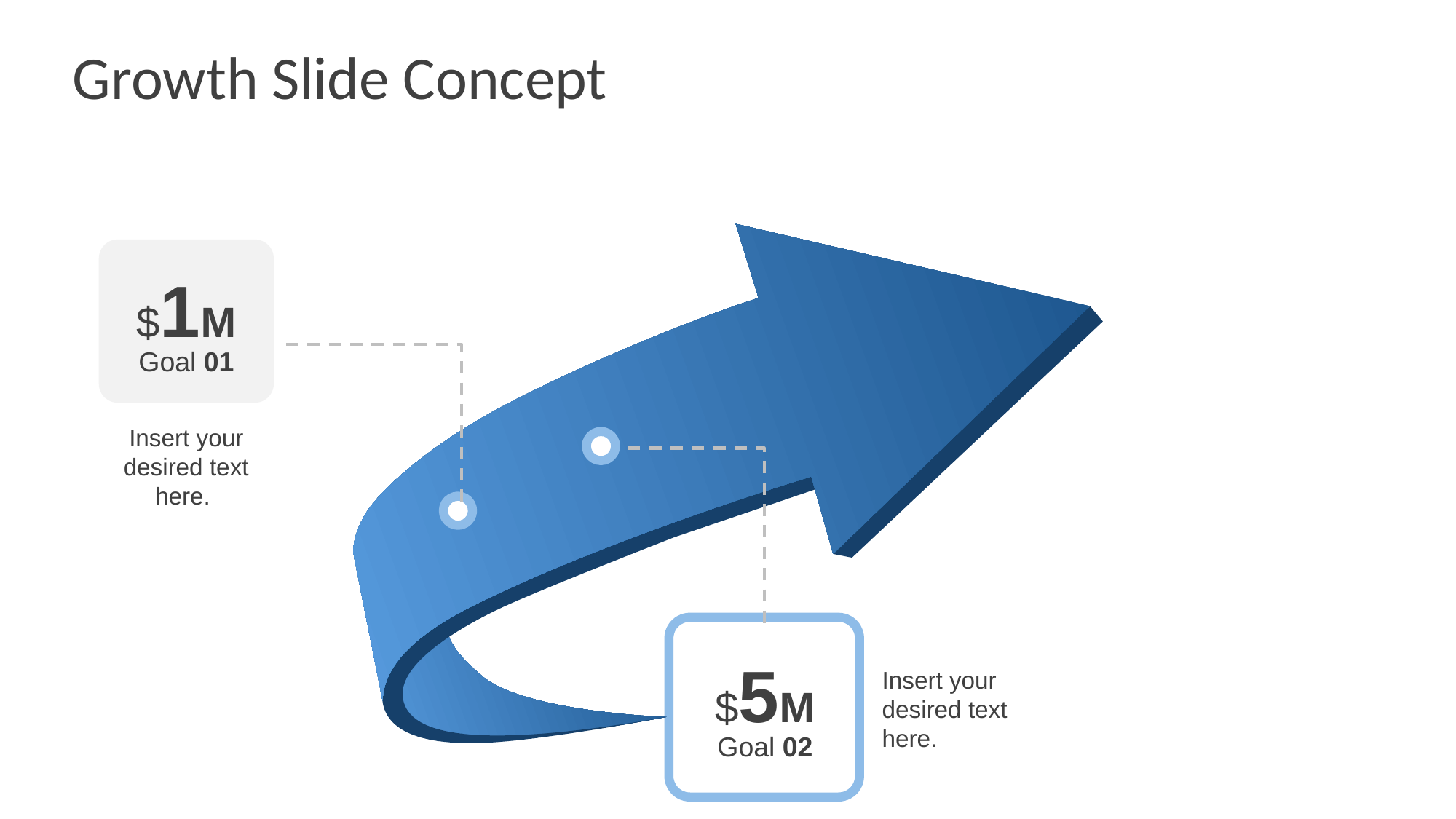

# Growth Slide Concept

$1M
Goal 01

Insert your desired text here.

$5M
Goal 02
Insert your desired text here.